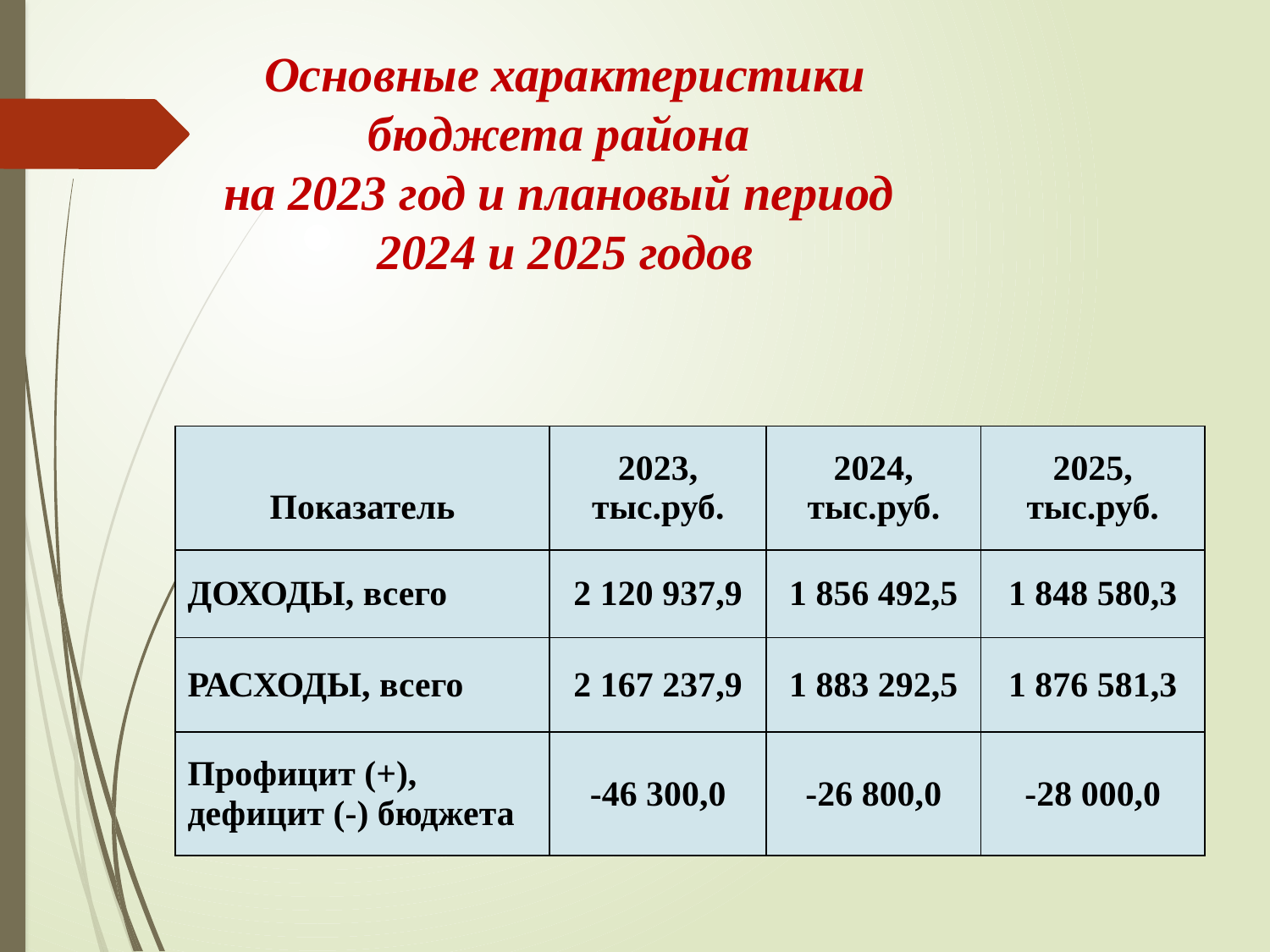

# Основные характеристики бюджета района на 2023 год и плановый период 2024 и 2025 годов
| Показатель | 2023, тыс.руб. | 2024, тыс.руб. | 2025, тыс.руб. |
| --- | --- | --- | --- |
| ДОХОДЫ, всего | 2 120 937,9 | 1 856 492,5 | 1 848 580,3 |
| РАСХОДЫ, всего | 2 167 237,9 | 1 883 292,5 | 1 876 581,3 |
| Профицит (+), дефицит (-) бюджета | -46 300,0 | -26 800,0 | -28 000,0 |